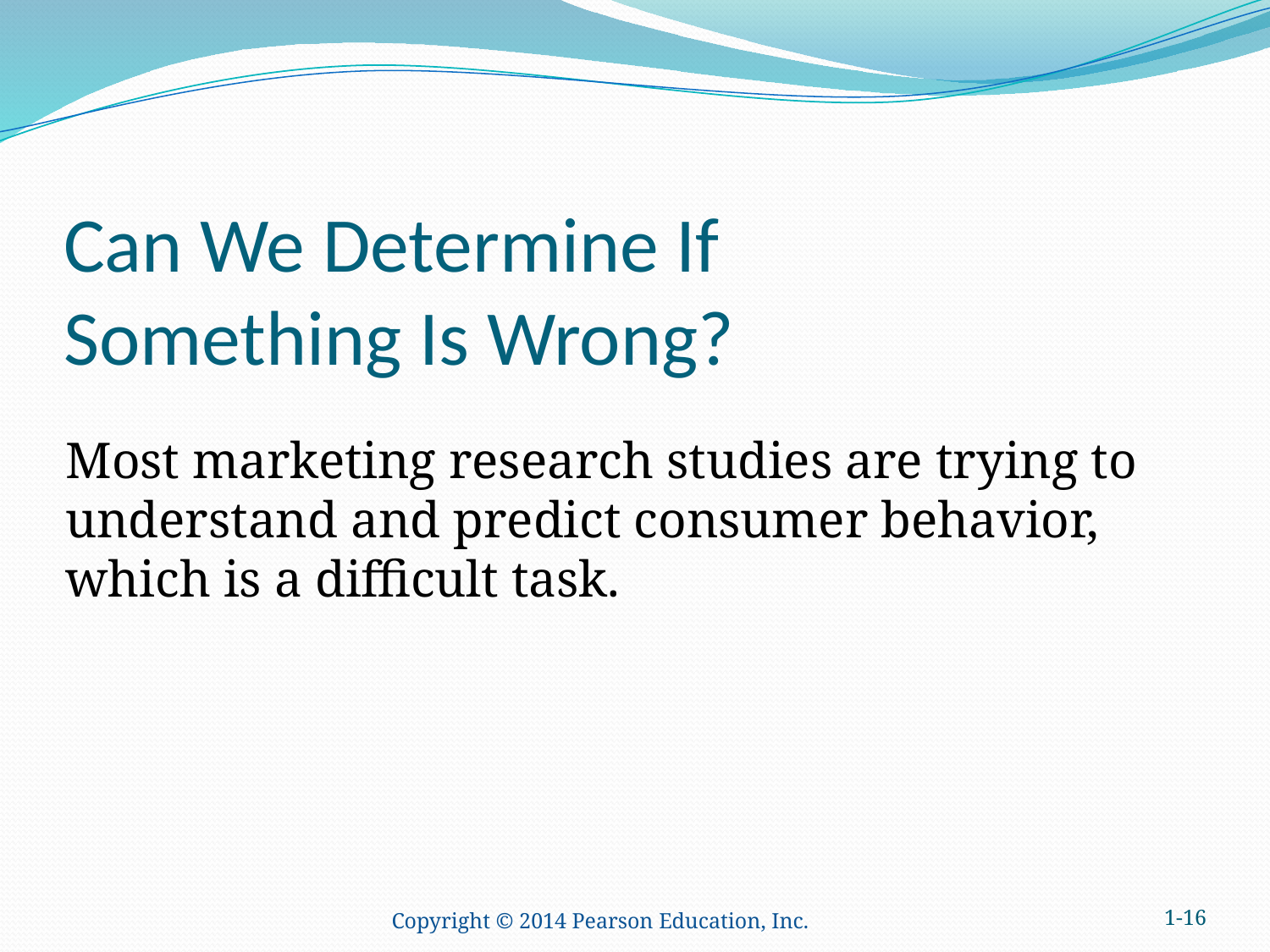

# Can We Determine If Something Is Wrong?
Most marketing research studies are trying to understand and predict consumer behavior, which is a difficult task.
Copyright © 2014 Pearson Education, Inc.
1-16